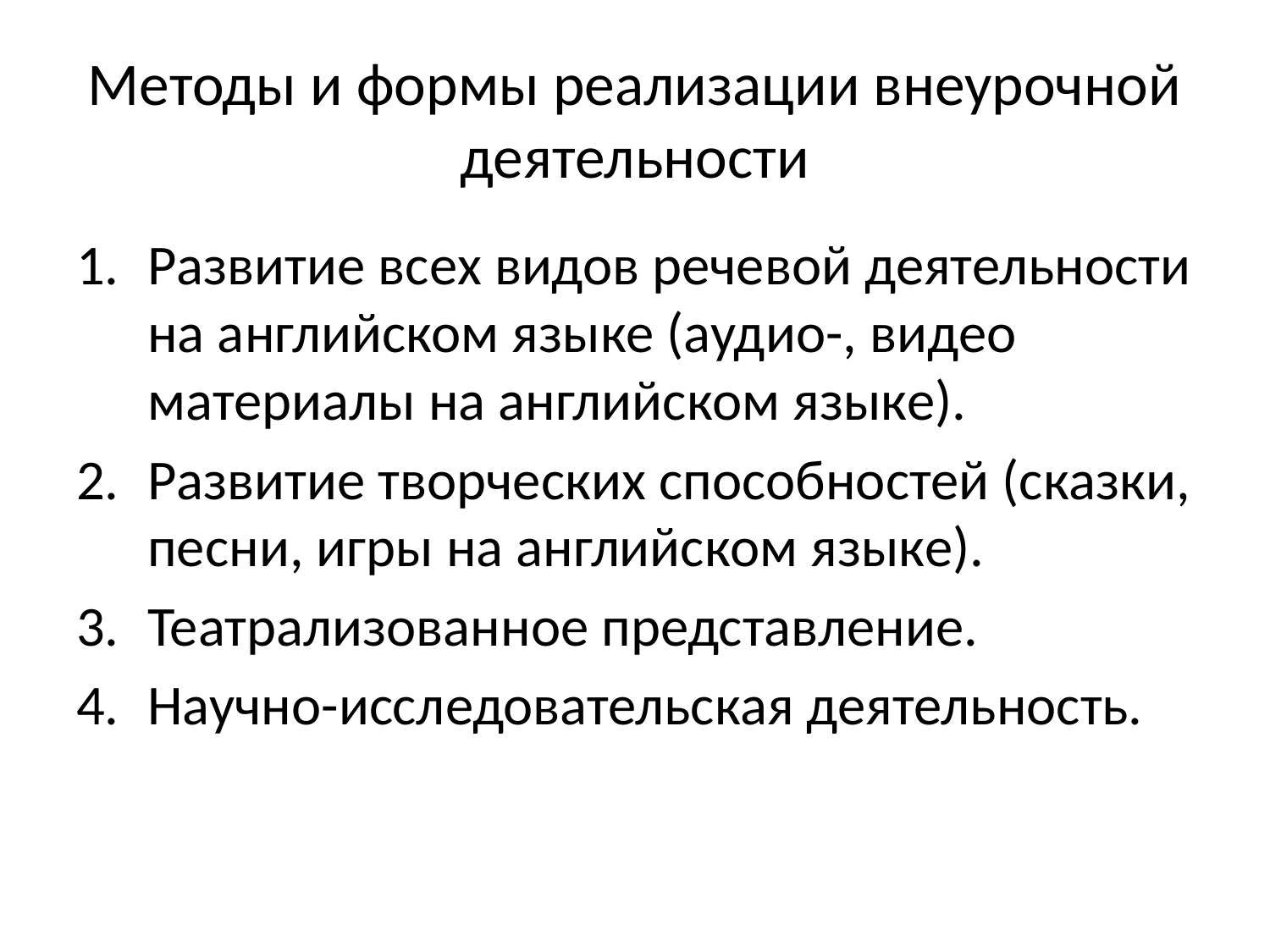

# Методы и формы реализации внеурочной деятельности
Развитие всех видов речевой деятельности на английском языке (аудио-, видео материалы на английском языке).
Развитие творческих способностей (сказки, песни, игры на английском языке).
Театрализованное представление.
Научно-исследовательская деятельность.